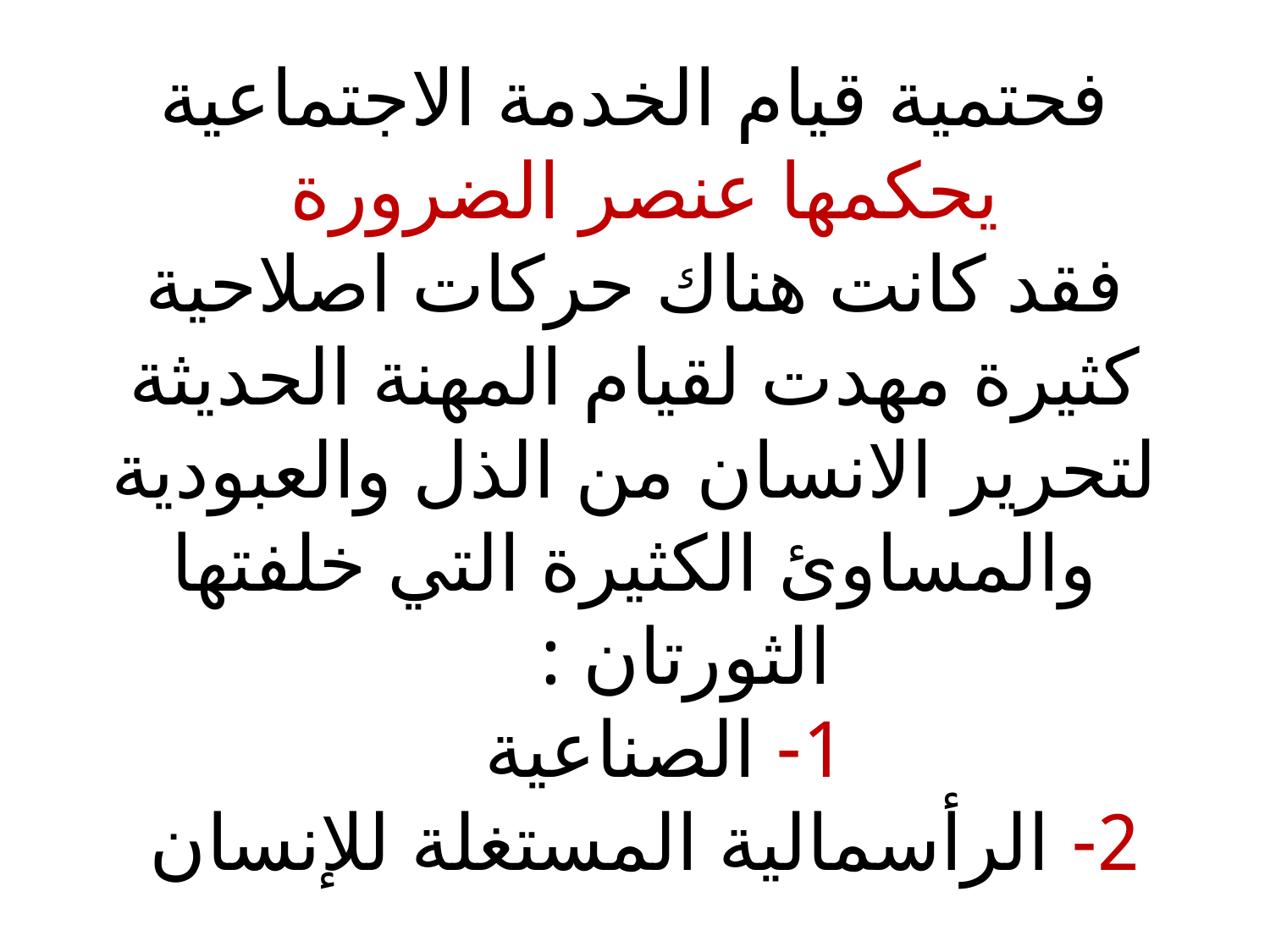

# فحتمية قيام الخدمة الاجتماعية يحكمها عنصر الضرورة فقد كانت هناك حركات اصلاحية كثيرة مهدت لقيام المهنة الحديثة لتحرير الانسان من الذل والعبودية والمساوئ الكثيرة التي خلفتها الثورتان : 1- الصناعية 2- الرأسمالية المستغلة للإنسان